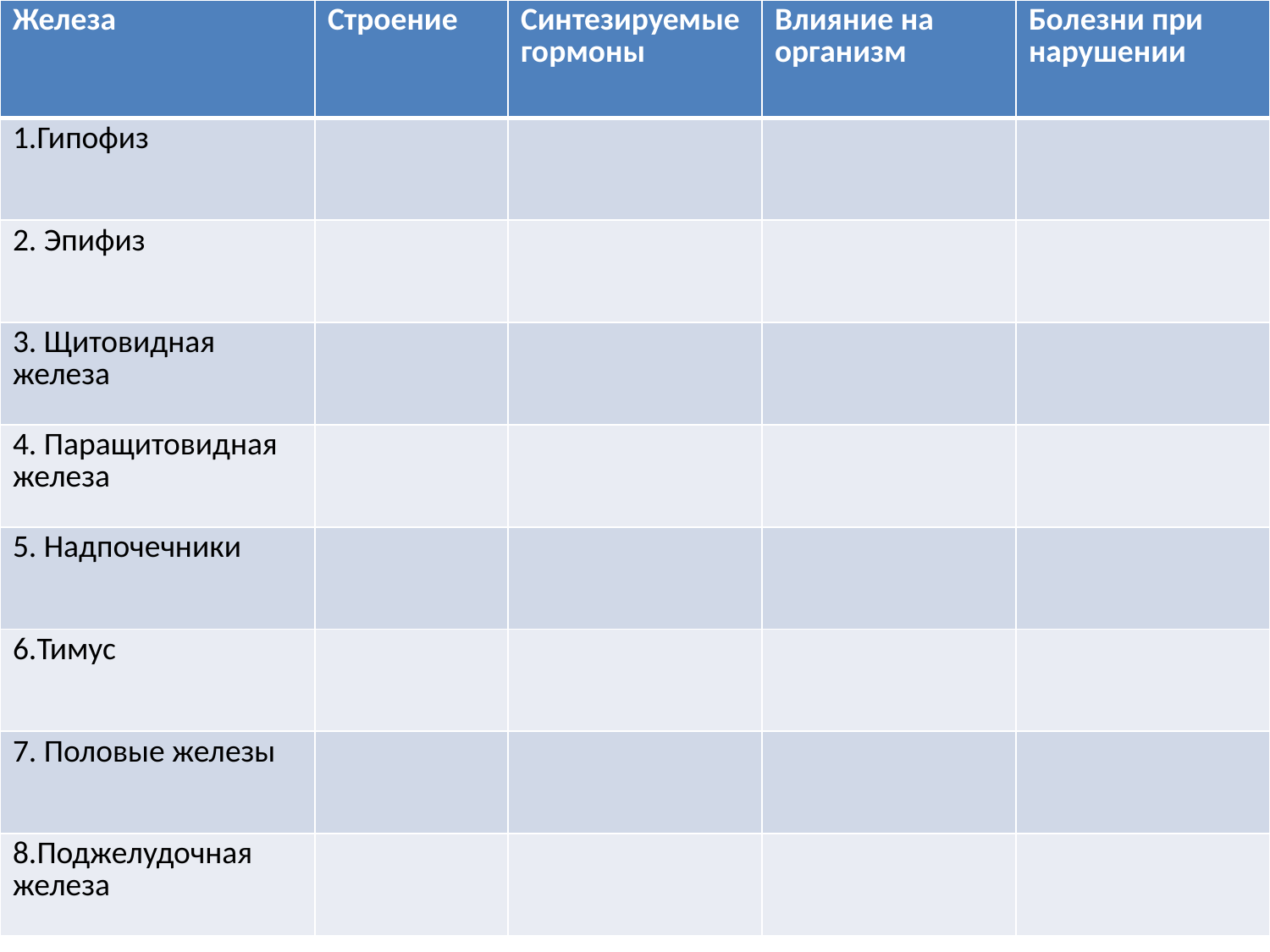

| Железа | Строение | Синтезируемые гормоны | Влияние на организм | Болезни при нарушении |
| --- | --- | --- | --- | --- |
| 1.Гипофиз |  |  |  |  |
| 2. Эпифиз |  |  |  |  |
| 3. Щитовидная железа |  |  |  |  |
| 4. Паращитовидная железа |  |  |  |  |
| 5. Надпочечники |  |  |  |  |
| 6.Тимус |  |  |  |  |
| 7. Половые железы |  |  |  |  |
| 8.Поджелудочная железа |  |  |  |  |